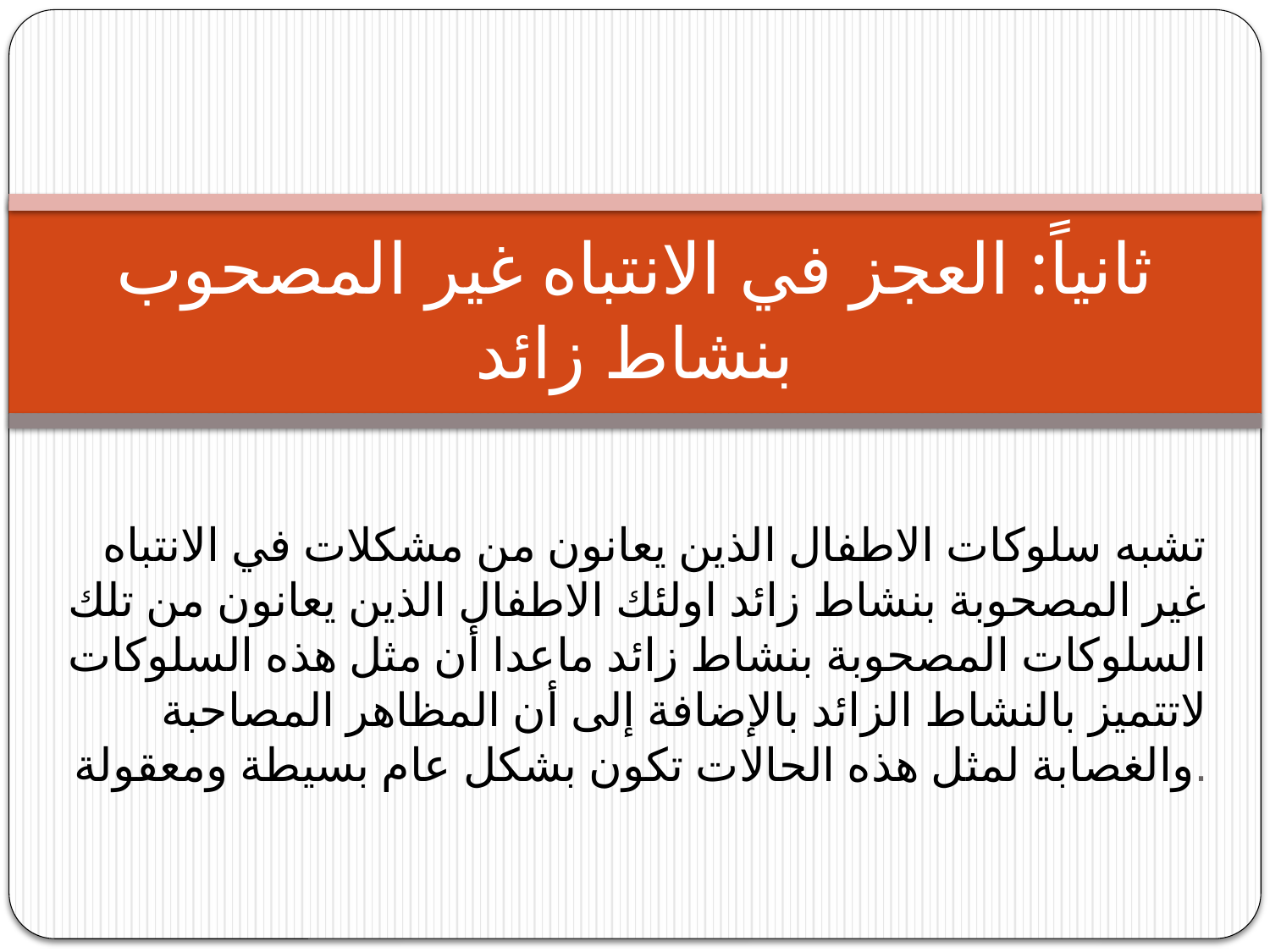

# ثانياً: العجز في الانتباه غير المصحوب بنشاط زائد

تشبه سلوكات الاطفال الذين يعانون من مشكلات في الانتباه غير المصحوبة بنشاط زائد اولئك الاطفال الذين يعانون من تلك السلوكات المصحوبة بنشاط زائد ماعدا أن مثل هذه السلوكات لاتتميز بالنشاط الزائد بالإضافة إلى أن المظاهر المصاحبة والغصابة لمثل هذه الحالات تكون بشكل عام بسيطة ومعقولة.